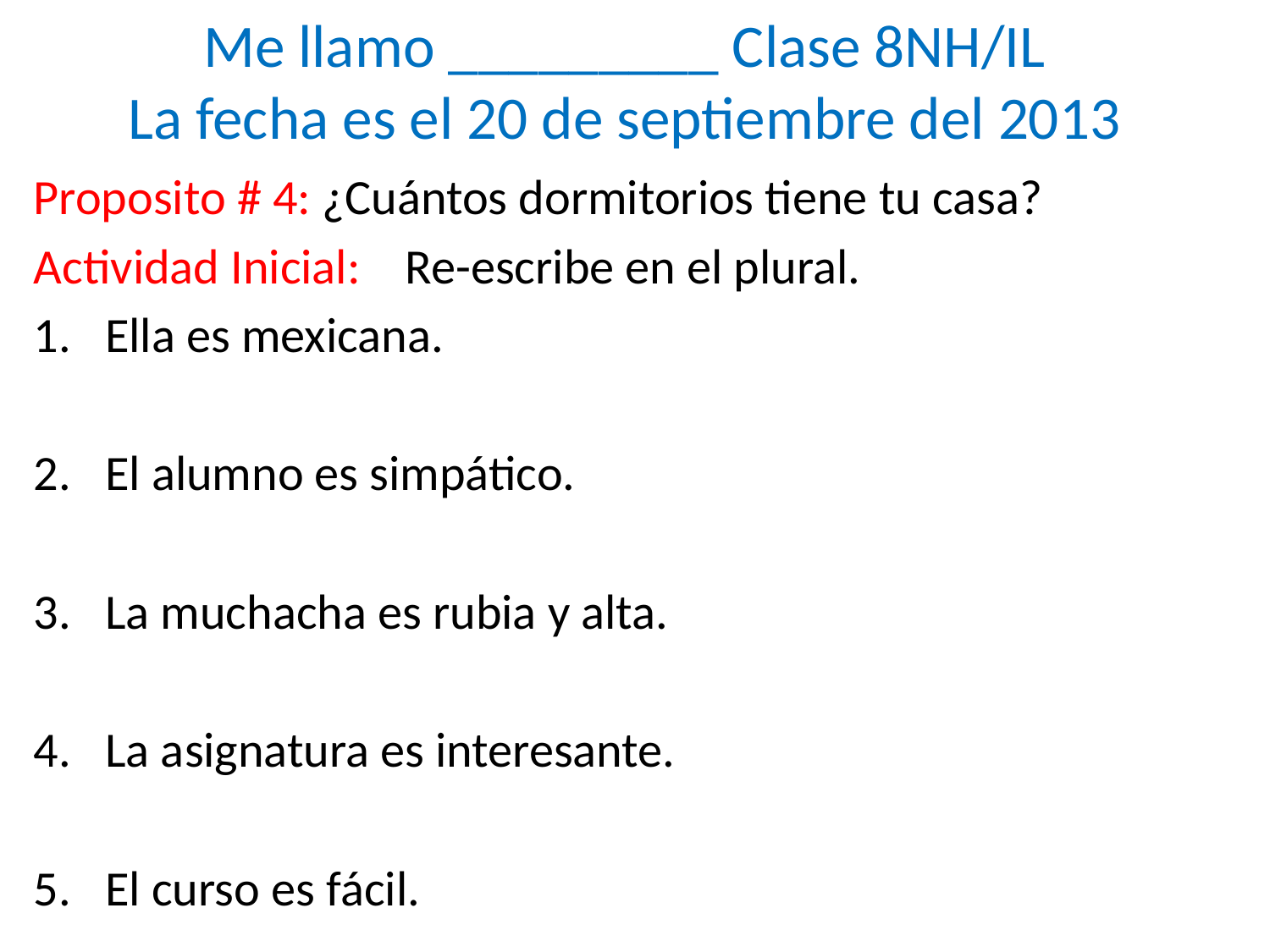

# Me llamo _________ Clase 8NH/IL La fecha es el 20 de septiembre del 2013
Proposito # 4: ¿Cuántos dormitorios tiene tu casa?
Actividad Inicial:    Re-escribe en el plural.
Ella es mexicana.

El alumno es simpático.

La muchacha es rubia y alta.

La asignatura es interesante.

El curso es fácil.